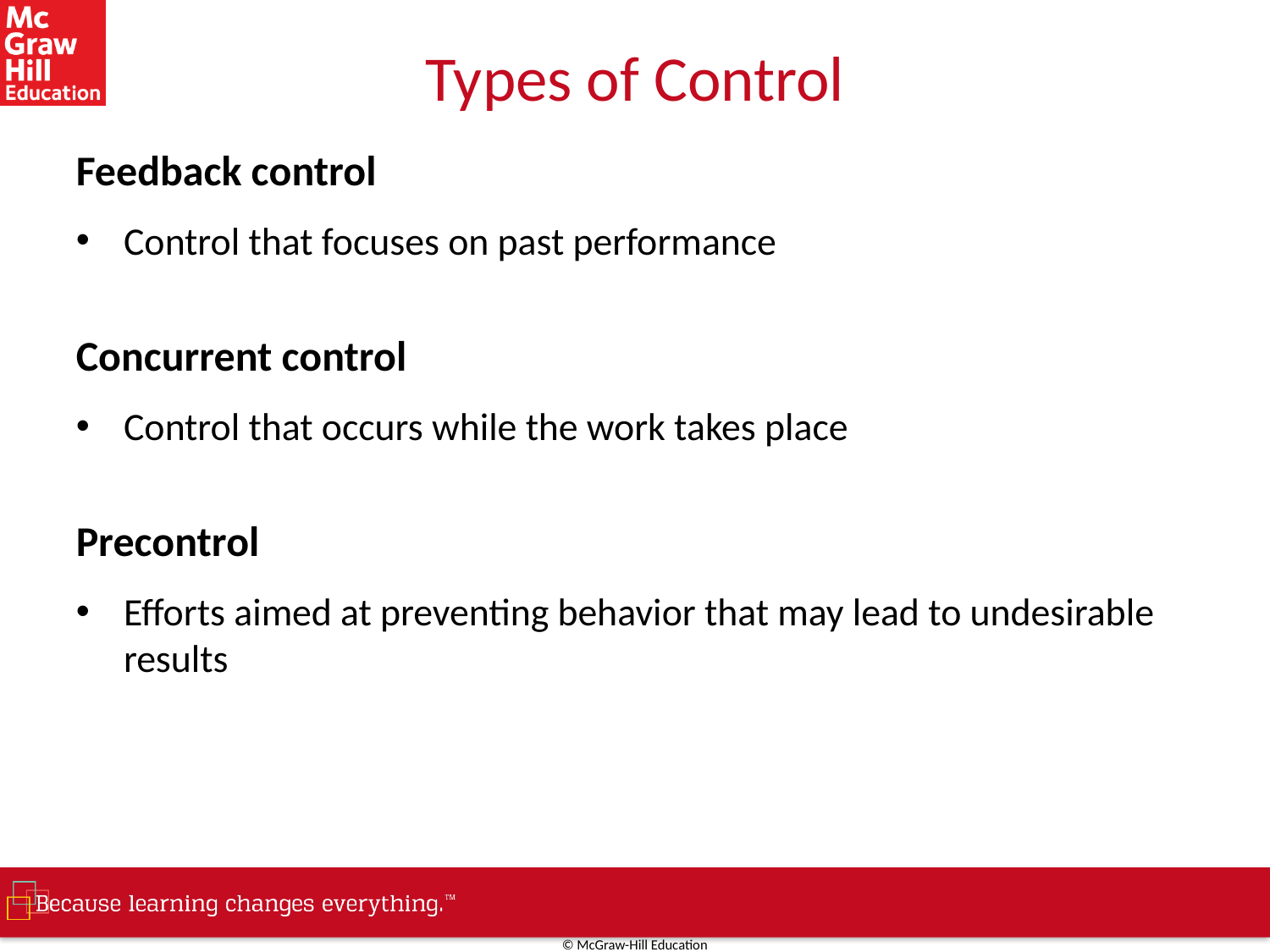

# Types of Control
Feedback control
Control that focuses on past performance

Concurrent control
Control that occurs while the work takes place

Precontrol
Efforts aimed at preventing behavior that may lead to undesirable results